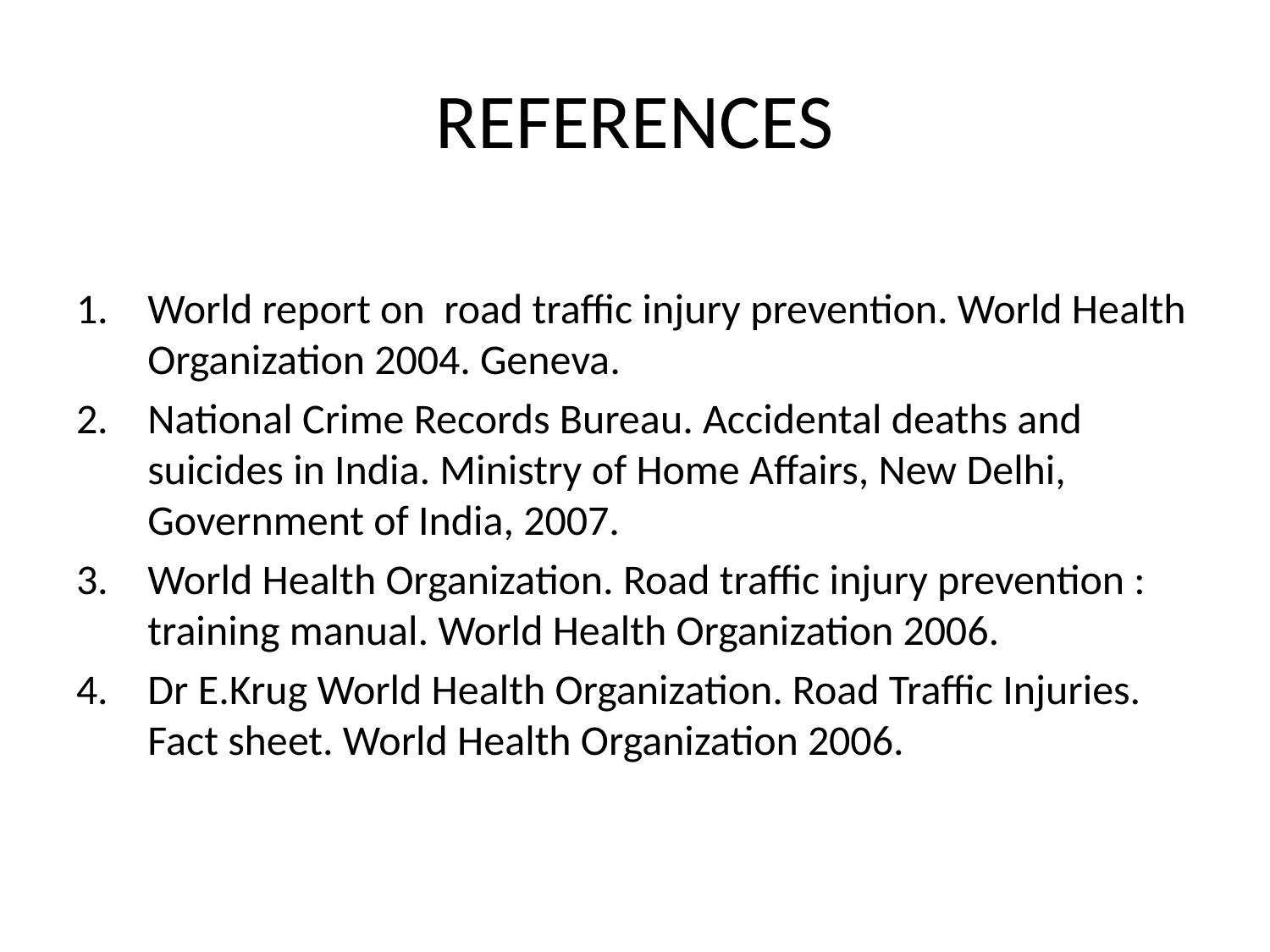

# REFERENCES
World report on  road traffic injury prevention. World Health Organization 2004. Geneva.
National Crime Records Bureau. Accidental deaths and suicides in India. Ministry of Home Affairs, New Delhi, Government of India, 2007.
World Health Organization. Road traffic injury prevention : training manual. World Health Organization 2006.
Dr E.Krug World Health Organization. Road Traffic Injuries. Fact sheet. World Health Organization 2006.